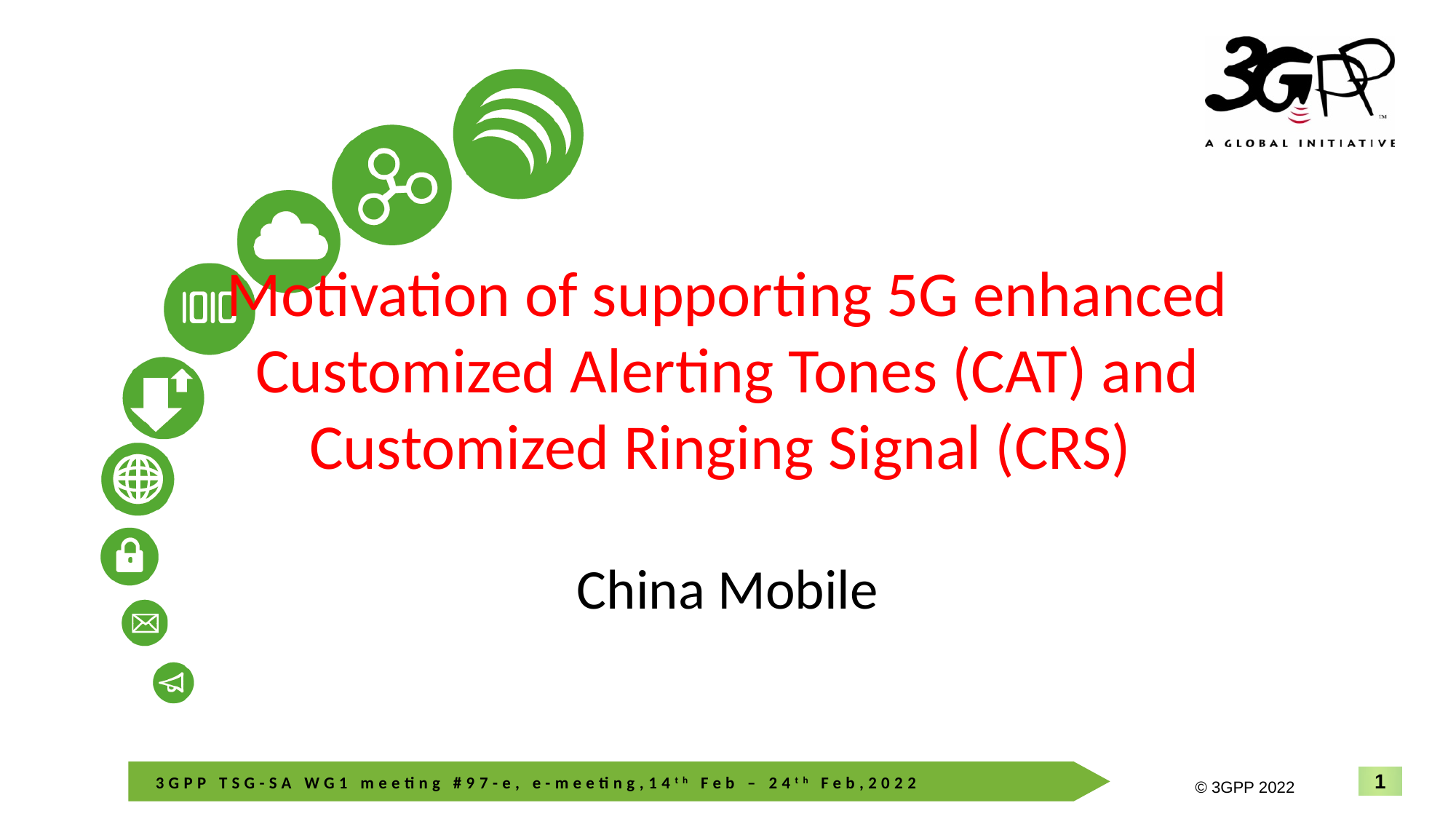

# Motivation of supporting 5G enhanced Customized Alerting Tones (CAT) and Customized Ringing Signal (CRS)
China Mobile